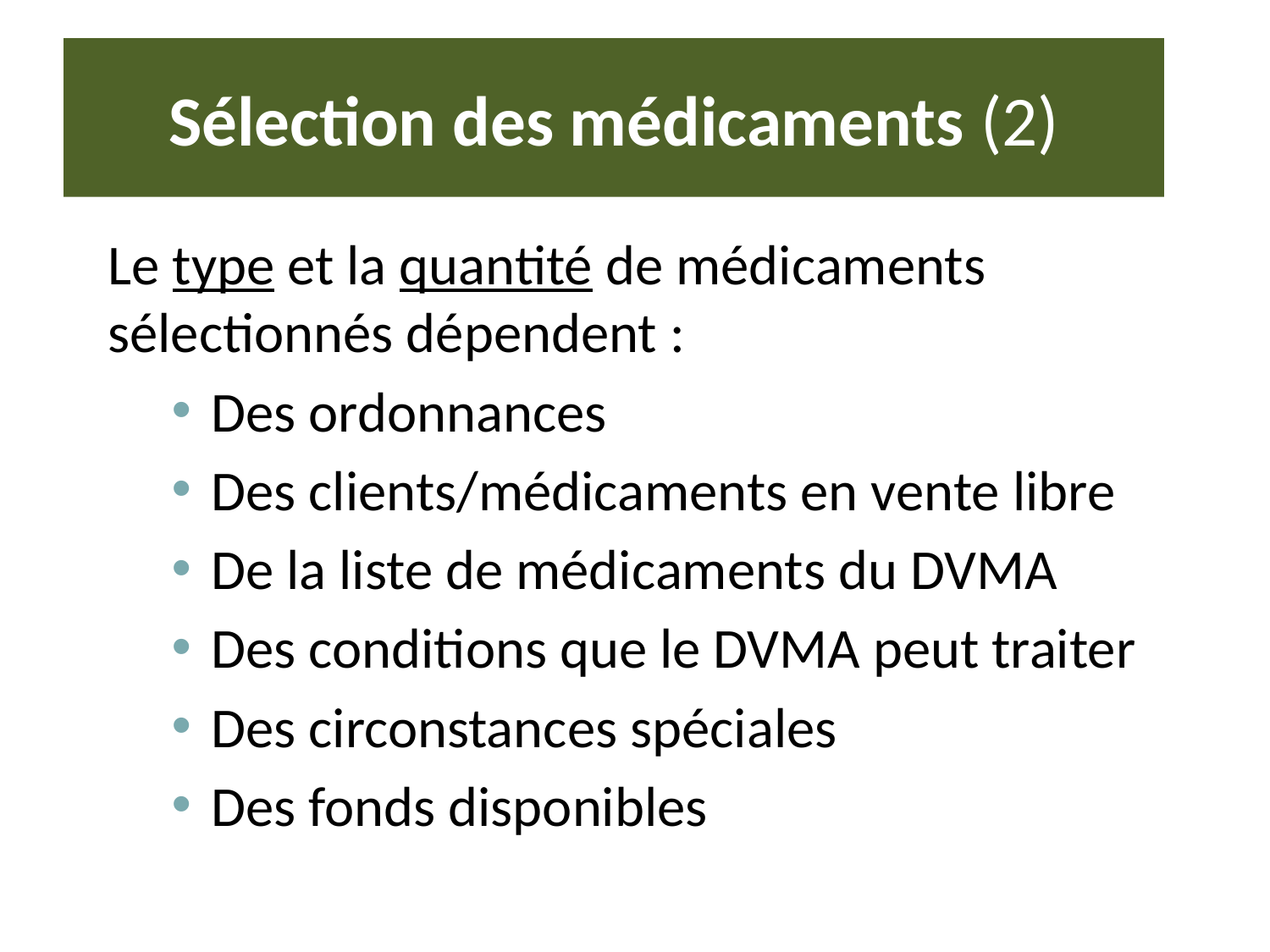

# Sélection des médicaments (2)
Le type et la quantité de médicaments sélectionnés dépendent :
Des ordonnances
Des clients/médicaments en vente libre
De la liste de médicaments du DVMA
Des conditions que le DVMA peut traiter
Des circonstances spéciales
Des fonds disponibles